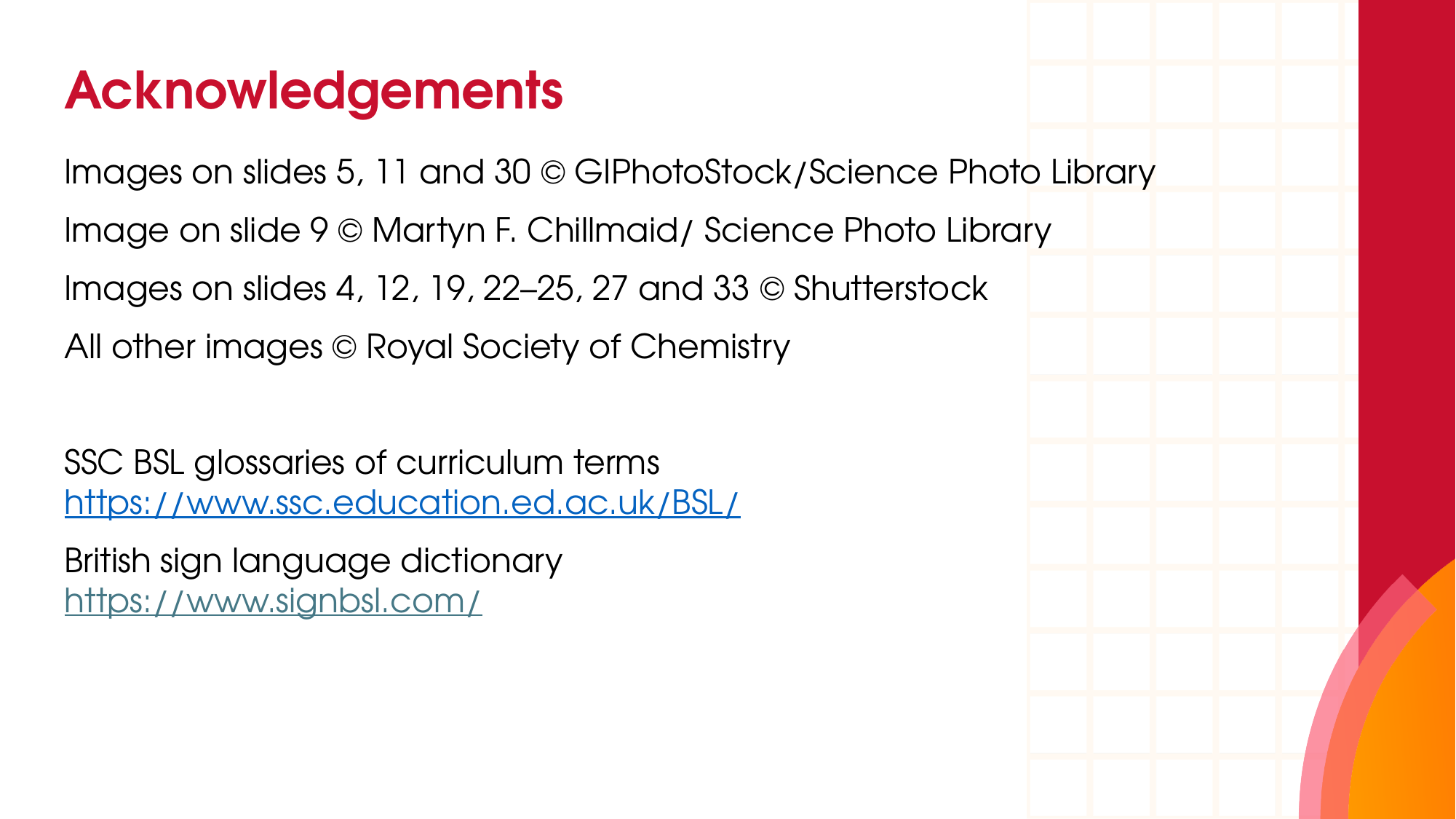

# Acknowledgements
Images on slides 5, 11 and 30 © GIPhotoStock/Science Photo Library
Image on slide 9 © Martyn F. Chillmaid/ Science Photo Library
Images on slides 4, 12, 19, 22–25, 27 and 33 © Shutterstock
All other images © Royal Society of Chemistry

SSC BSL glossaries of curriculum terms https://www.ssc.education.ed.ac.uk/BSL/
British sign language dictionary
https://www.signbsl.com/